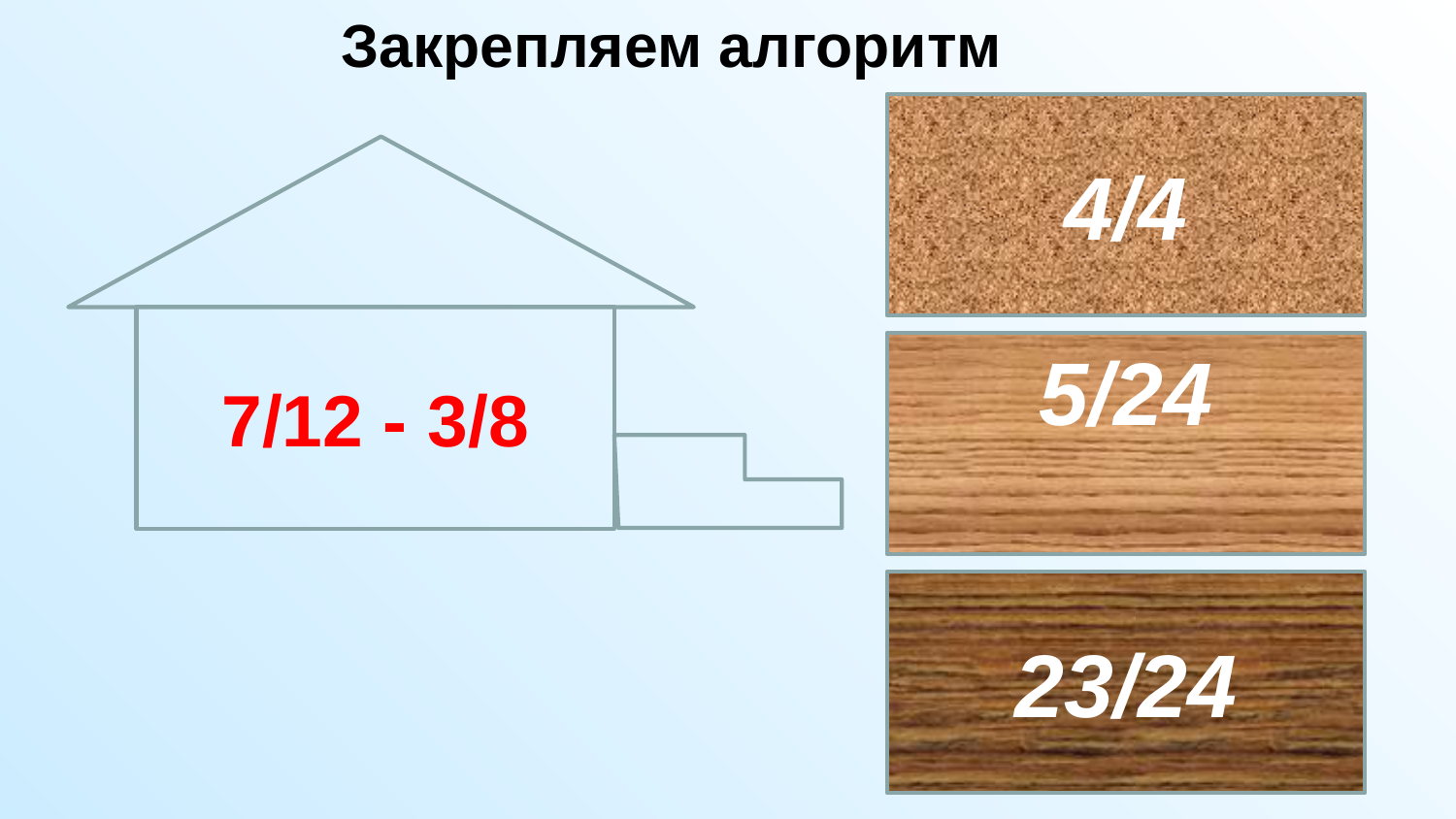

Закрепляем алгоритм
4/4

7/12 - 3/8
5/24

23/24